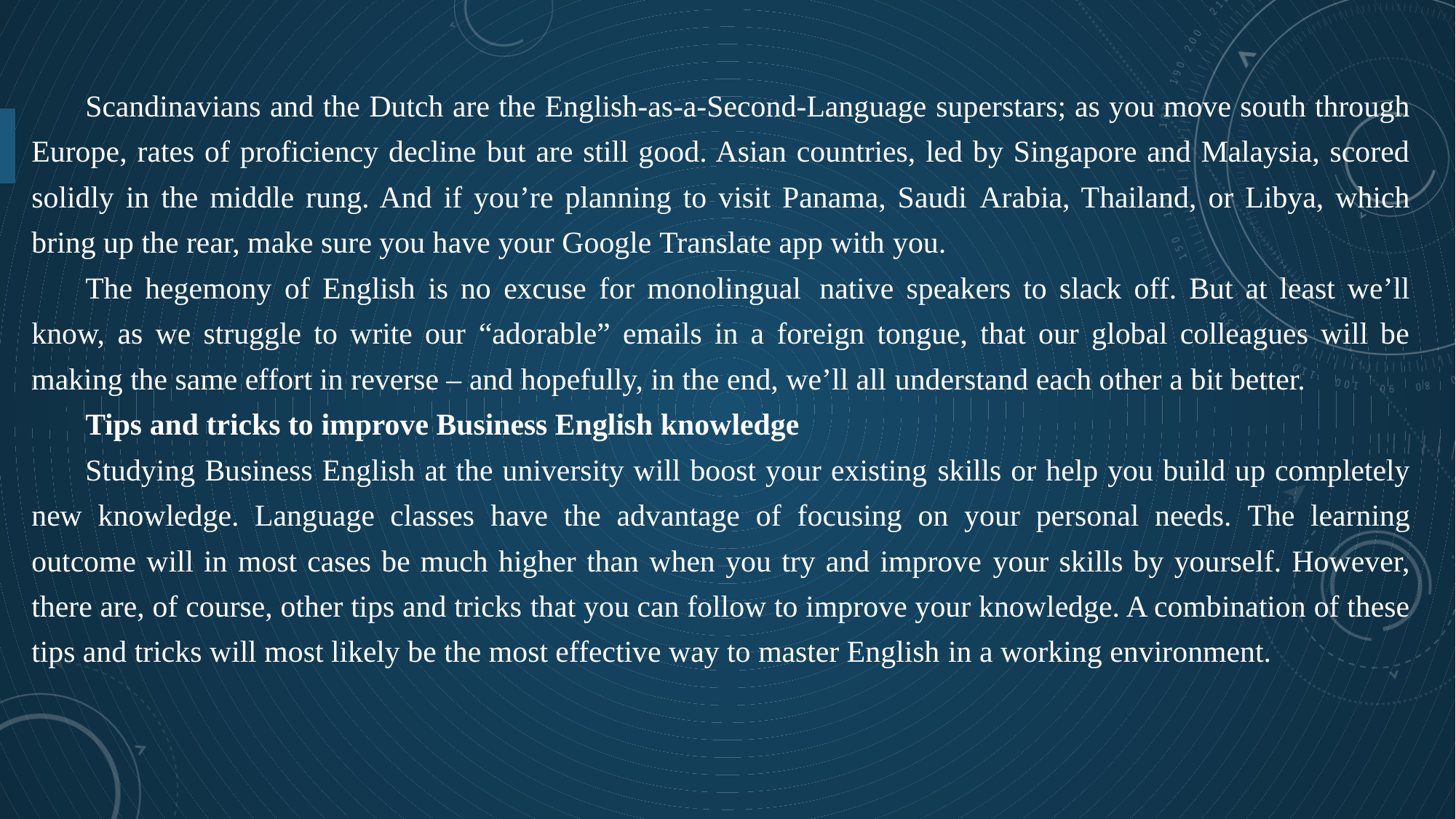

Scandinavians and the Dutch are the English-as-a-Second-Language superstars; as you move south through Europe, rates of proficiency decline but are still good. Asian countries, led by Singapore and Malaysia, scored solidly in the middle rung. And if you’re planning to visit Panama, Saudi Arabia, Thailand, or Libya, which bring up the rear, make sure you have your Google Translate app with you.
The hegemony of English is no excuse for monolingual native speakers to slack off. But at least we’ll know, as we struggle to write our “adorable” emails in a foreign tongue, that our global colleagues will be making the same effort in reverse – and hopefully, in the end, we’ll all understand each other a bit better.
Tips and tricks to improve Business English knowledge
Studying Business English at the university will boost your existing skills or help you build up completely new knowledge. Language classes have the advantage of focusing on your personal needs. The learning outcome will in most cases be much higher than when you try and improve your skills by yourself. However, there are, of course, other tips and tricks that you can follow to improve your knowledge. A combination of these tips and tricks will most likely be the most effective way to master English in a working environment.